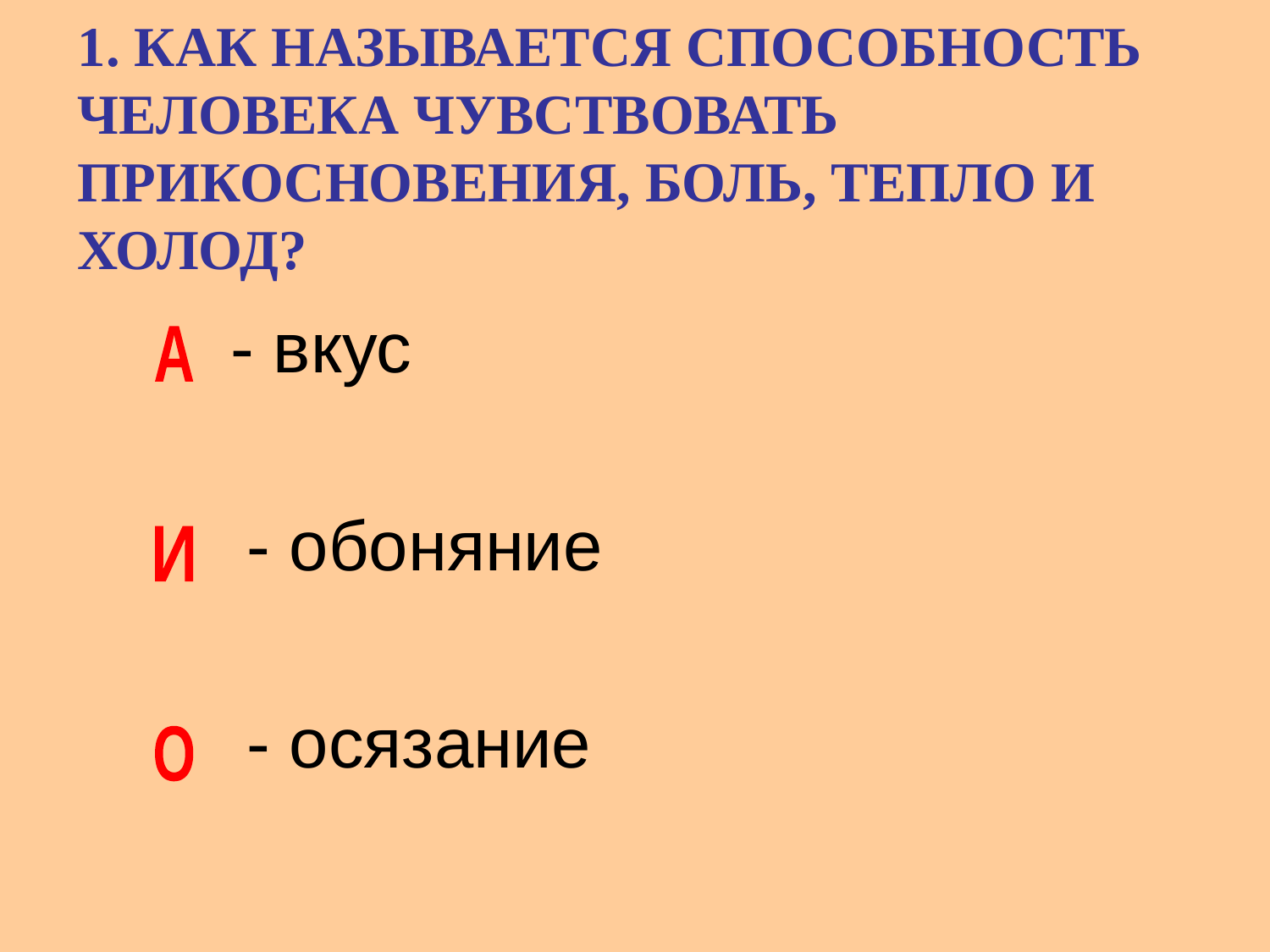

# 1. КАК НАЗЫВАЕТСЯ СПОСОБНОСТЬ ЧЕЛОВЕКА ЧУВСТВОВАТЬ ПРИКОСНОВЕНИЯ, БОЛЬ, ТЕПЛО И ХОЛОД?
    - вкус

    - обоняние

    - осязание
А
И
О